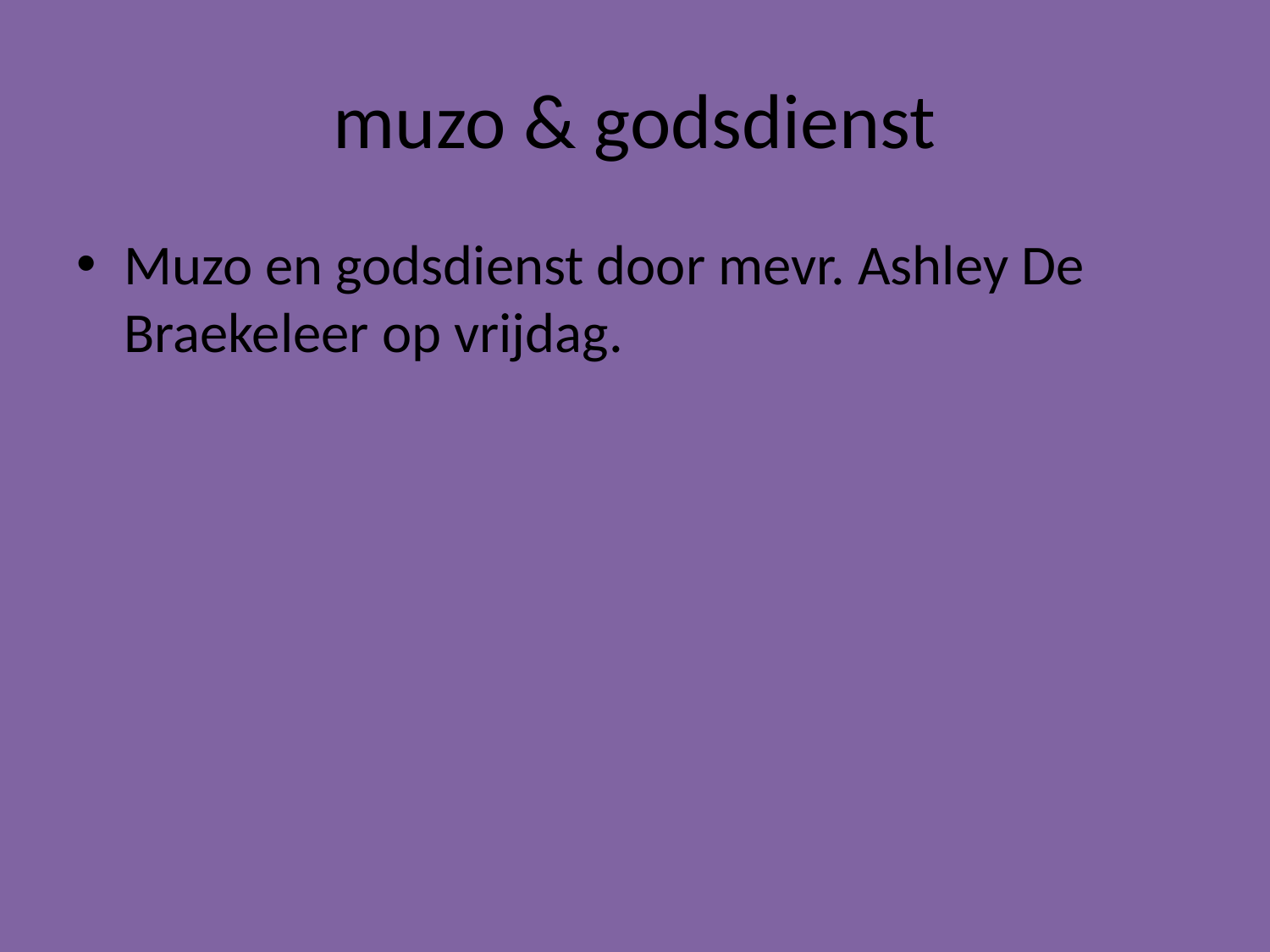

# muzo & godsdienst
Muzo en godsdienst door mevr. Ashley De Braekeleer op vrijdag.